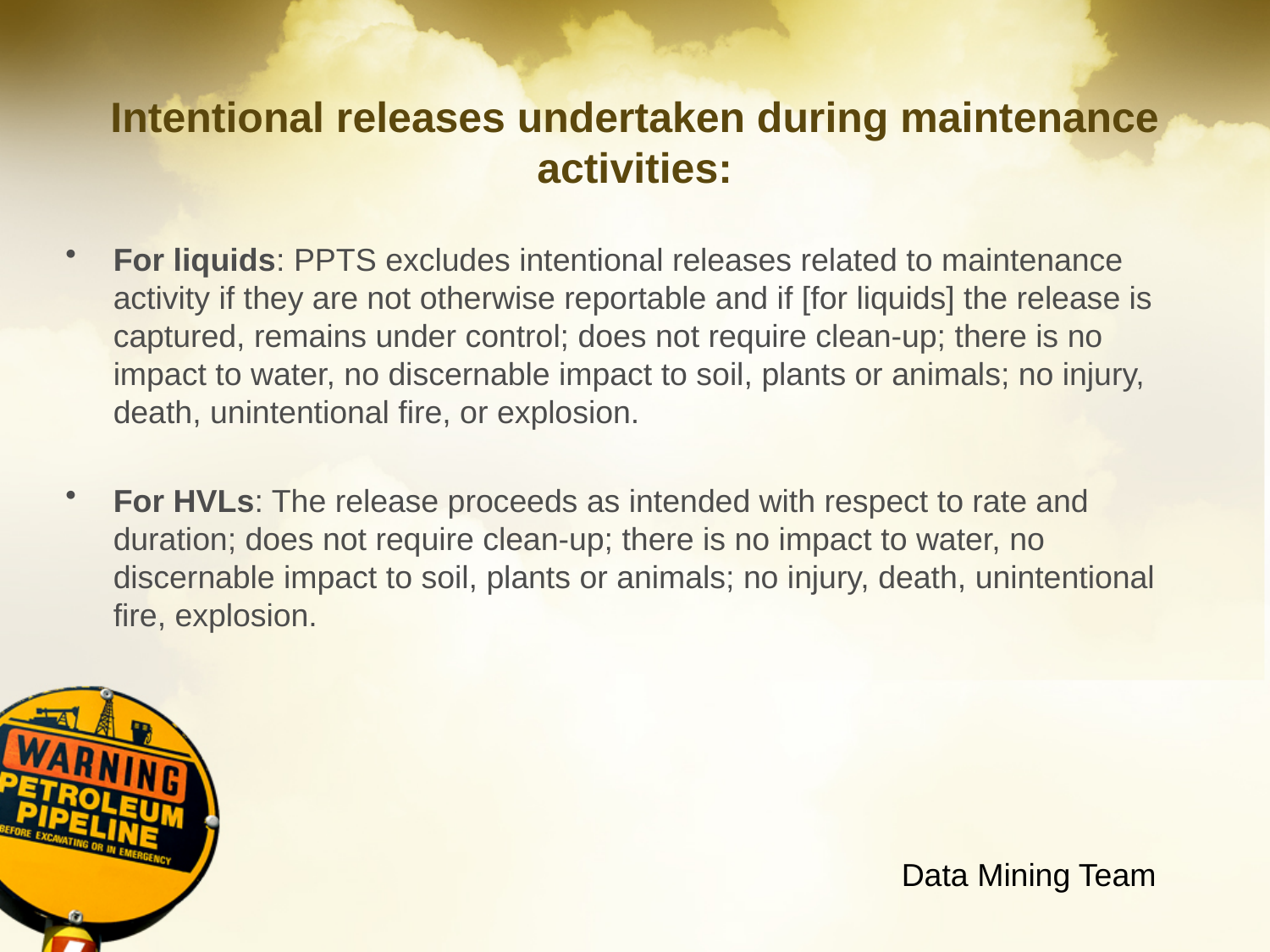

# Intentional releases undertaken during maintenance activities:
For liquids: PPTS excludes intentional releases related to maintenance activity if they are not otherwise reportable and if [for liquids] the release is captured, remains under control; does not require clean-up; there is no impact to water, no discernable impact to soil, plants or animals; no injury, death, unintentional fire, or explosion.

For HVLs: The release proceeds as intended with respect to rate and duration; does not require clean-up; there is no impact to water, no discernable impact to soil, plants or animals; no injury, death, unintentional fire, explosion.
Data Mining Team